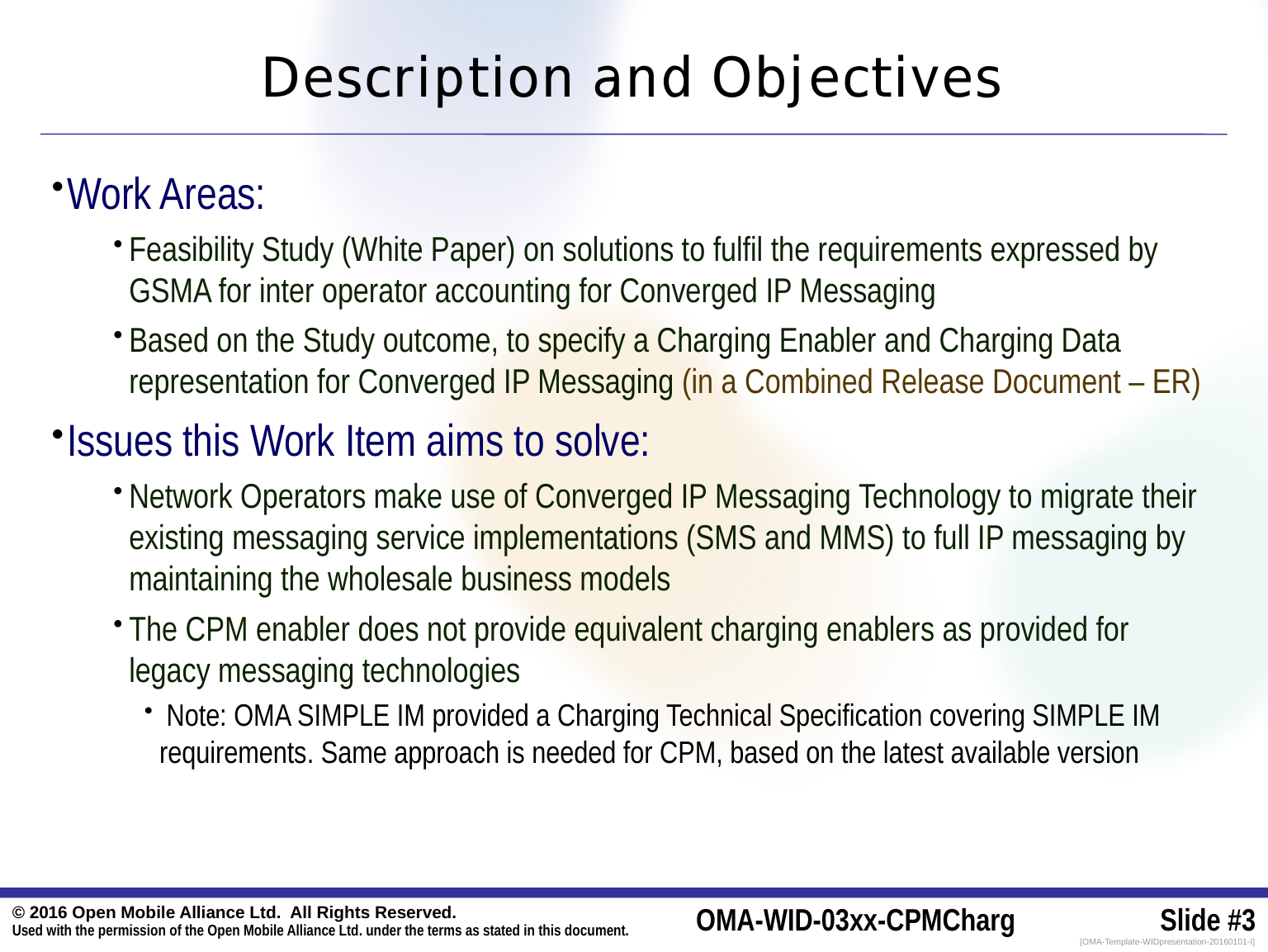

# Description and Objectives
Work Areas:
Feasibility Study (White Paper) on solutions to fulfil the requirements expressed by GSMA for inter operator accounting for Converged IP Messaging
Based on the Study outcome, to specify a Charging Enabler and Charging Data representation for Converged IP Messaging (in a Combined Release Document – ER)
Issues this Work Item aims to solve:
Network Operators make use of Converged IP Messaging Technology to migrate their existing messaging service implementations (SMS and MMS) to full IP messaging by maintaining the wholesale business models
The CPM enabler does not provide equivalent charging enablers as provided for legacy messaging technologies
 Note: OMA SIMPLE IM provided a Charging Technical Specification covering SIMPLE IM requirements. Same approach is needed for CPM, based on the latest available version